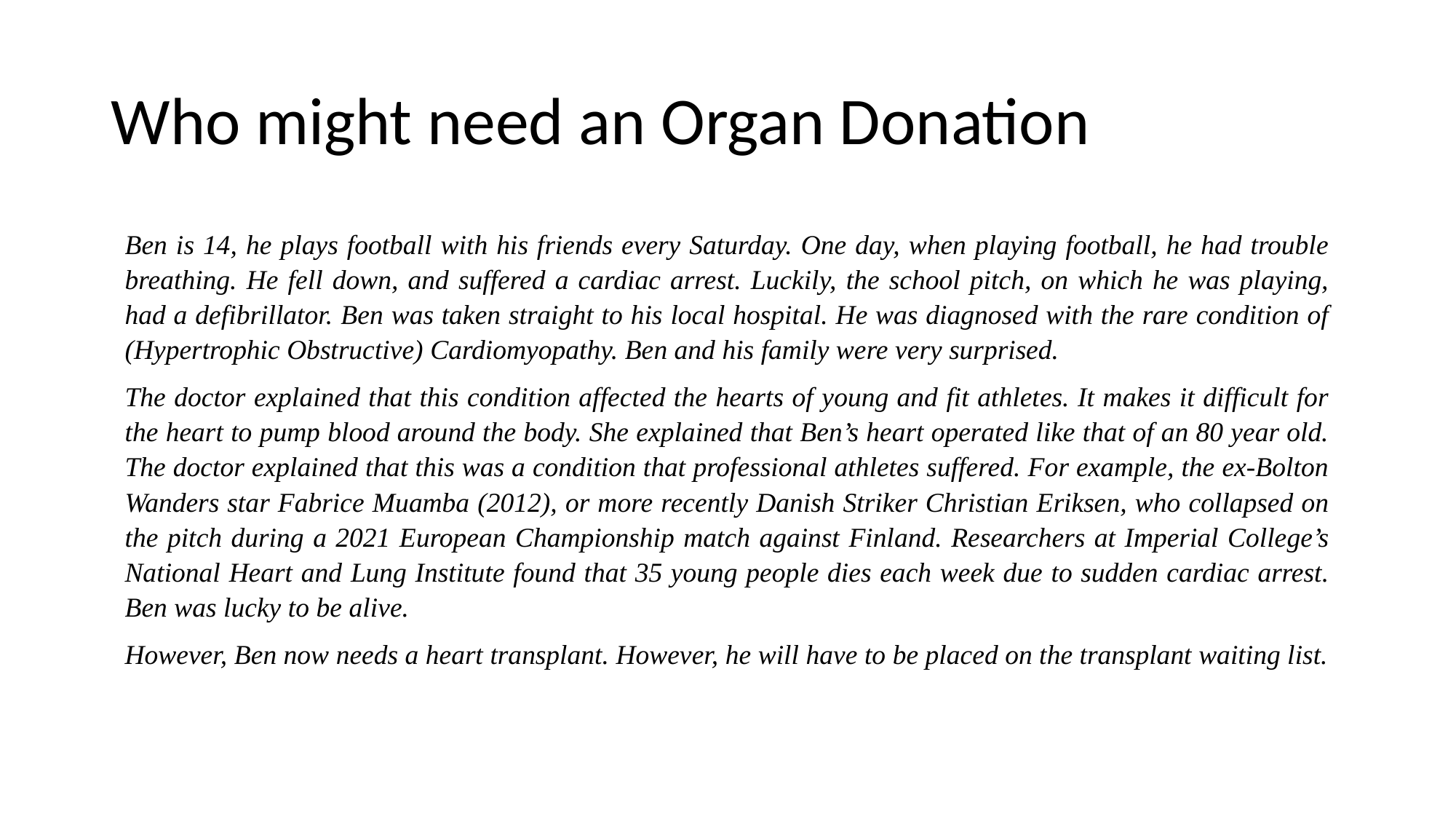

# Who might need an Organ Donation
Ben is 14, he plays football with his friends every Saturday. One day, when playing football, he had trouble breathing. He fell down, and suffered a cardiac arrest. Luckily, the school pitch, on which he was playing, had a defibrillator. Ben was taken straight to his local hospital. He was diagnosed with the rare condition of (Hypertrophic Obstructive) Cardiomyopathy. Ben and his family were very surprised.
The doctor explained that this condition affected the hearts of young and fit athletes. It makes it difficult for the heart to pump blood around the body. She explained that Ben’s heart operated like that of an 80 year old. The doctor explained that this was a condition that professional athletes suffered. For example, the ex-Bolton Wanders star Fabrice Muamba (2012), or more recently Danish Striker Christian Eriksen, who collapsed on the pitch during a 2021 European Championship match against Finland. Researchers at Imperial College’s National Heart and Lung Institute found that 35 young people dies each week due to sudden cardiac arrest. Ben was lucky to be alive.
However, Ben now needs a heart transplant. However, he will have to be placed on the transplant waiting list.